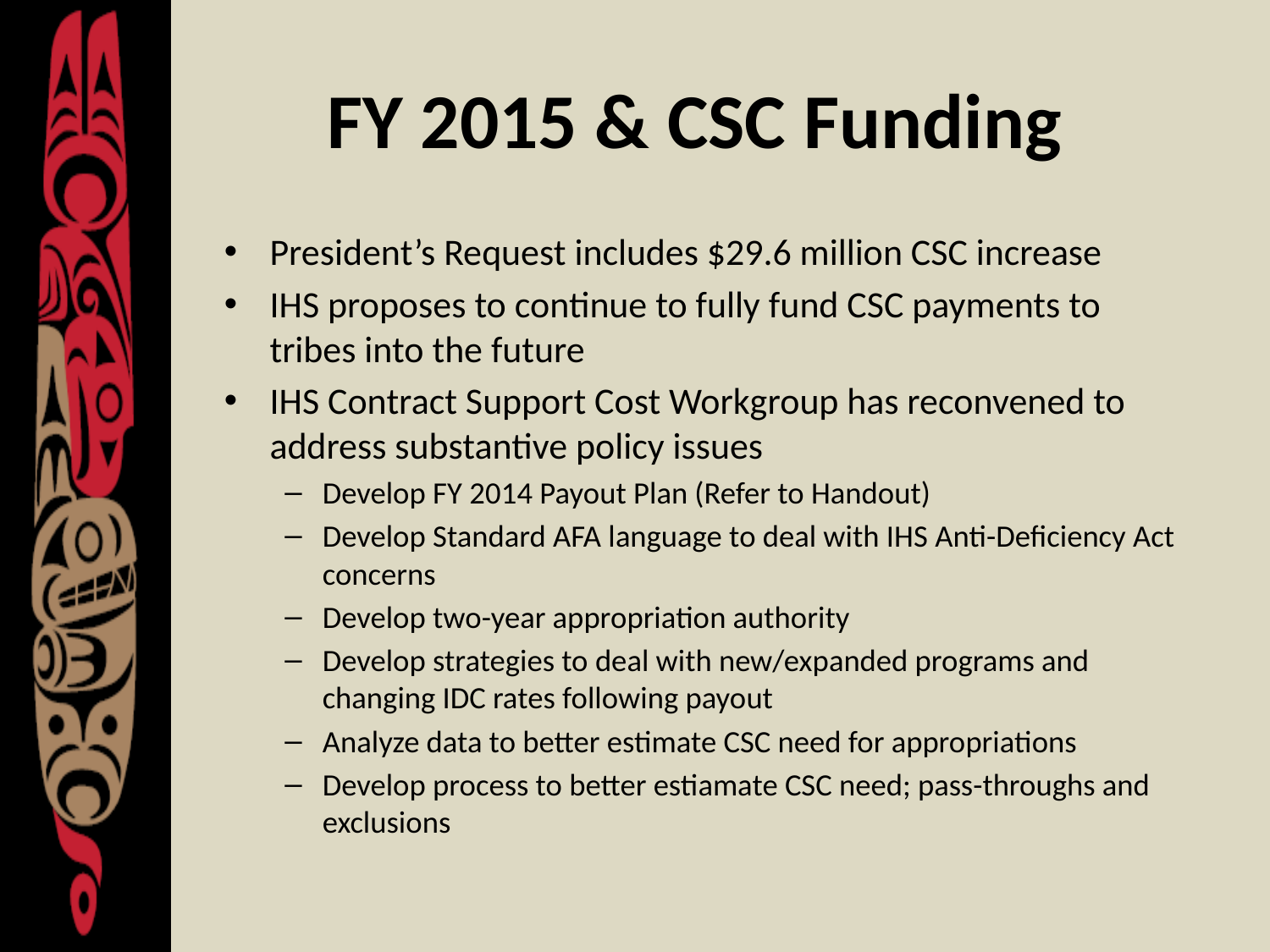

# FY 2015 & CSC Funding
President’s Request includes $29.6 million CSC increase
IHS proposes to continue to fully fund CSC payments to tribes into the future
IHS Contract Support Cost Workgroup has reconvened to address substantive policy issues
Develop FY 2014 Payout Plan (Refer to Handout)
Develop Standard AFA language to deal with IHS Anti-Deficiency Act concerns
Develop two-year appropriation authority
Develop strategies to deal with new/expanded programs and changing IDC rates following payout
Analyze data to better estimate CSC need for appropriations
Develop process to better estiamate CSC need; pass-throughs and exclusions